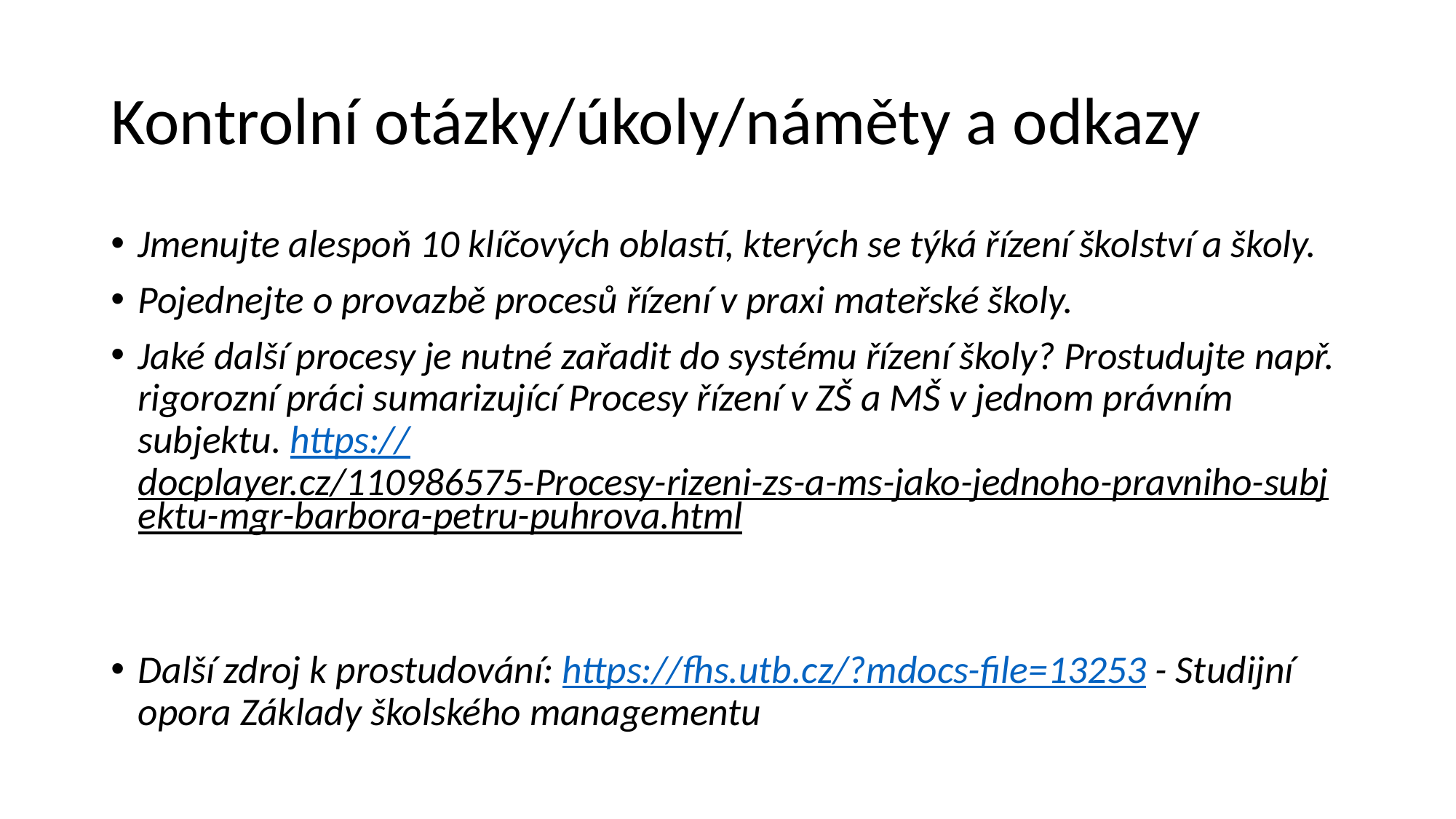

# Kontrolní otázky/úkoly/náměty a odkazy
Jmenujte alespoň 10 klíčových oblastí, kterých se týká řízení školství a školy.
Pojednejte o provazbě procesů řízení v praxi mateřské školy.
Jaké další procesy je nutné zařadit do systému řízení školy? Prostudujte např. rigorozní práci sumarizující Procesy řízení v ZŠ a MŠ v jednom právním subjektu. https://docplayer.cz/110986575-Procesy-rizeni-zs-a-ms-jako-jednoho-pravniho-subjektu-mgr-barbora-petru-puhrova.html

Další zdroj k prostudování: https://fhs.utb.cz/?mdocs-file=13253 - Studijní opora Základy školského managementu